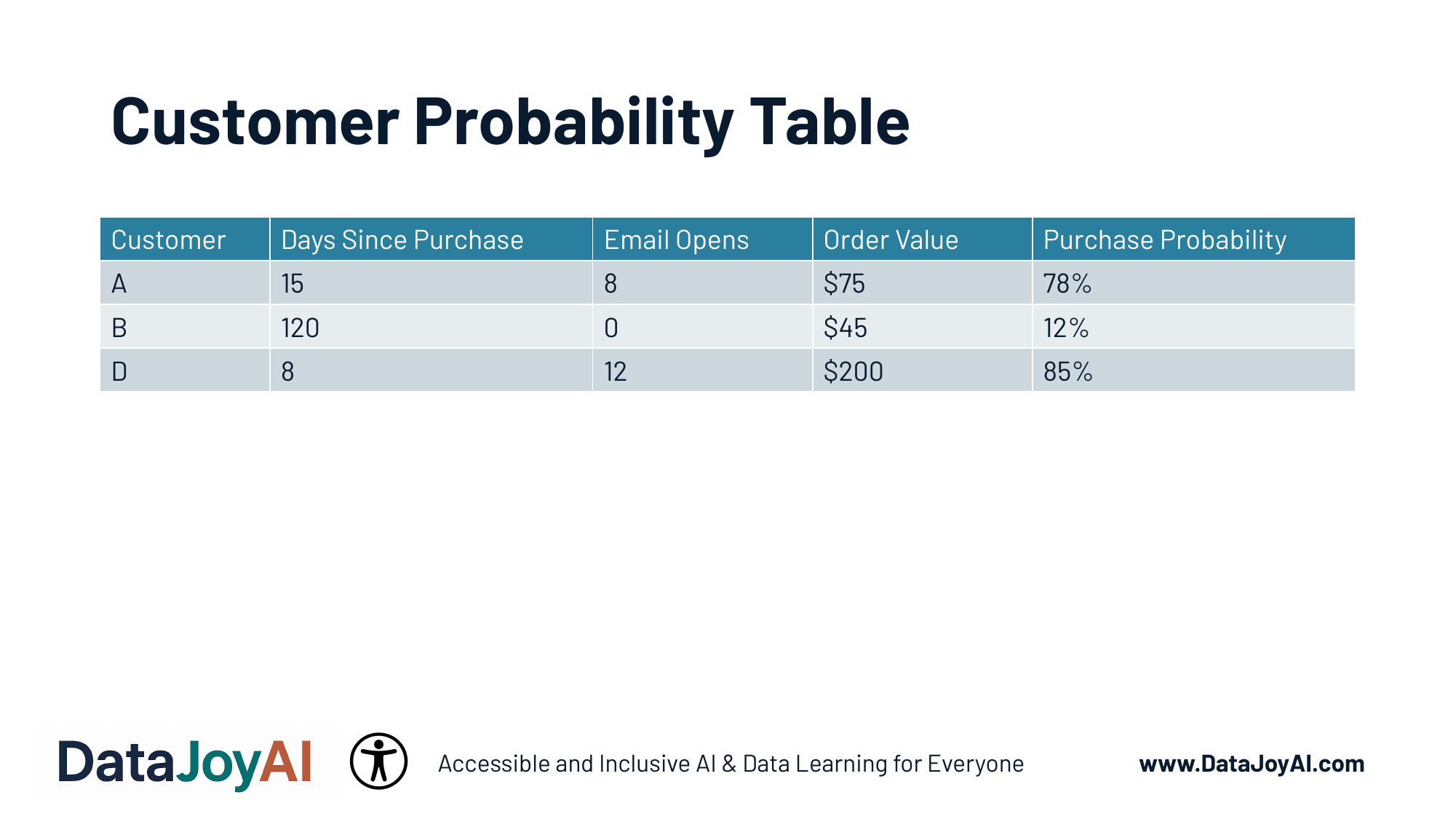

# Customer Probability Table
| Customer | Days Since Purchase | Email Opens | Order Value | Purchase Probability |
| --- | --- | --- | --- | --- |
| A | 15 | 8 | $75 | 78% |
| B | 120 | 0 | $45 | 12% |
| D | 8 | 12 | $200 | 85% |